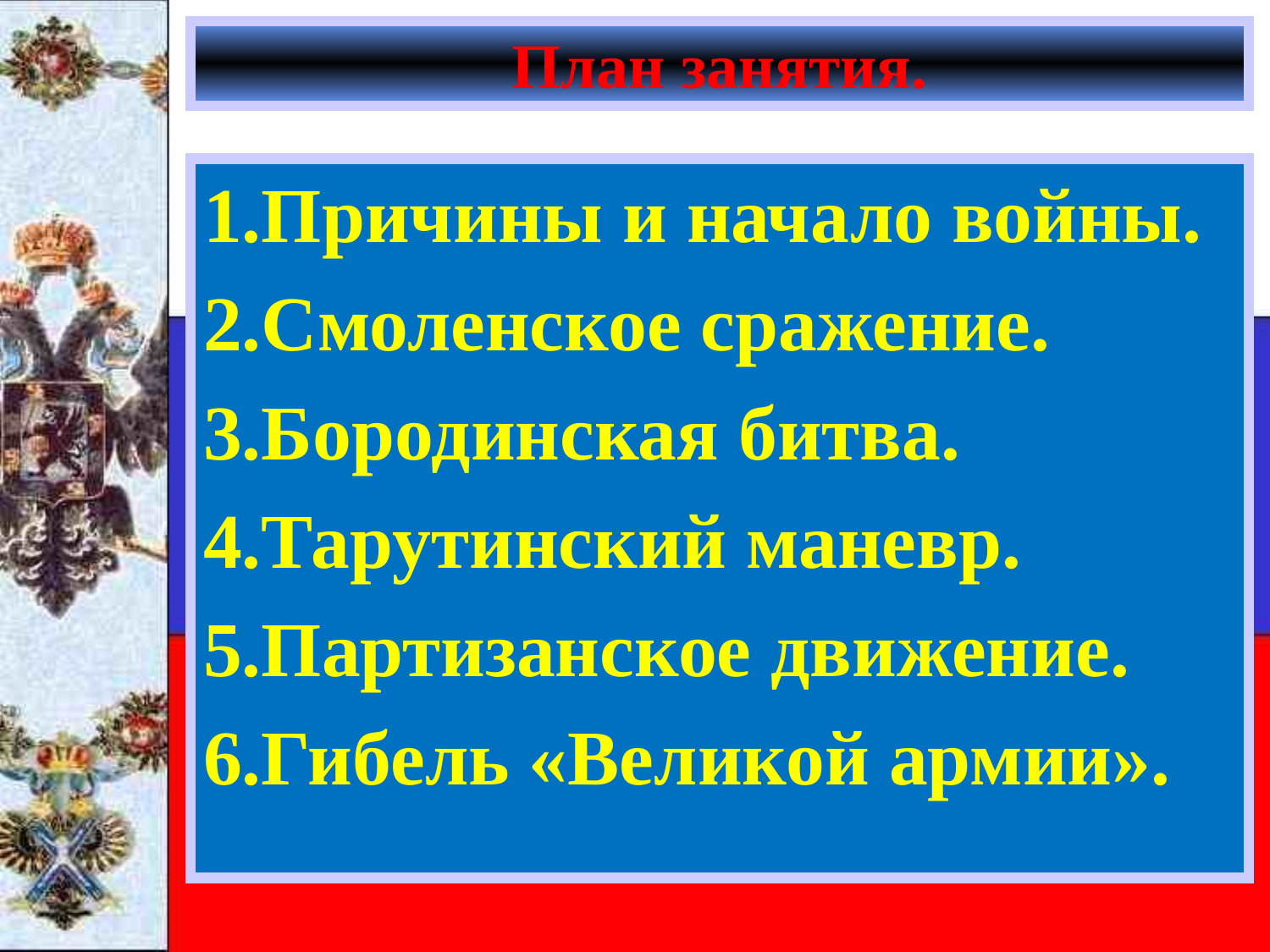

# План занятия.
1.Причины и начало войны.
2.Смоленское сражение.
3.Бородинская битва.
4.Тарутинский маневр.
5.Партизанское движение.
6.Гибель «Великой армии».